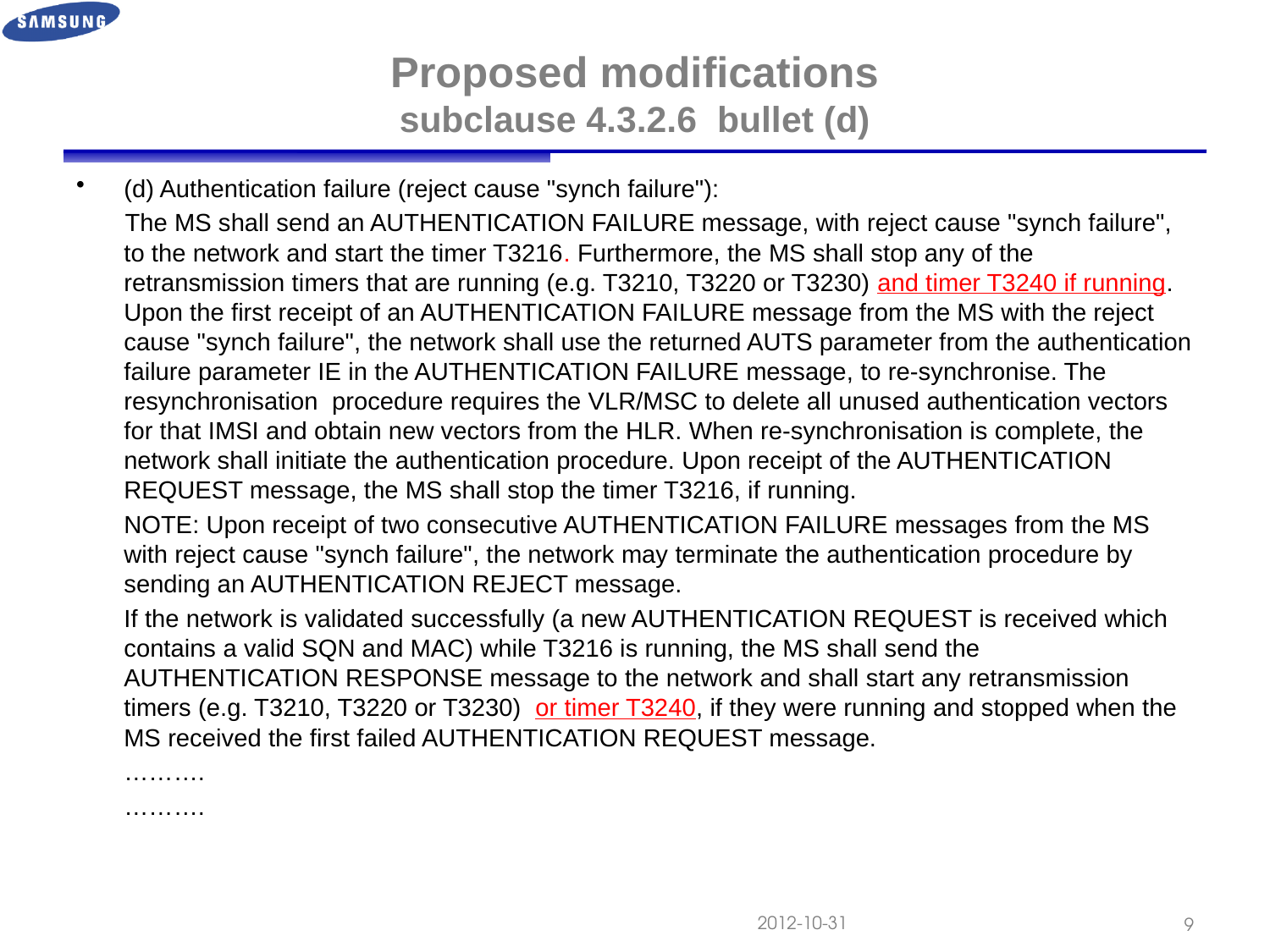

# Proposed modifications subclause 4.3.2.6  bullet (d)
(d) Authentication failure (reject cause "synch failure"):
       The MS shall send an AUTHENTICATION FAILURE message, with reject cause "synch failure", to the network and start the timer T3216. Furthermore, the MS shall stop any of the retransmission timers that are running (e.g. T3210, T3220 or T3230) and timer T3240 if running. Upon the first receipt of an AUTHENTICATION FAILURE message from the MS with the reject cause "synch failure", the network shall use the returned AUTS parameter from the authentication failure parameter IE in the AUTHENTICATION FAILURE message, to re-synchronise. The resynchronisation  procedure requires the VLR/MSC to delete all unused authentication vectors for that IMSI and obtain new vectors from the HLR. When re-synchronisation is complete, the network shall initiate the authentication procedure. Upon receipt of the AUTHENTICATION REQUEST message, the MS shall stop the timer T3216, if running.
     	NOTE: Upon receipt of two consecutive AUTHENTICATION FAILURE messages from the MS with reject cause "synch failure", the network may terminate the authentication procedure by sending an AUTHENTICATION REJECT message.
	If the network is validated successfully (a new AUTHENTICATION REQUEST is received which contains a valid SQN and MAC) while T3216 is running, the MS shall send the AUTHENTICATION RESPONSE message to the network and shall start any retransmission timers (e.g. T3210, T3220 or T3230)  or timer T3240, if they were running and stopped when the MS received the first failed AUTHENTICATION REQUEST message.
	……….
	……….

2012-10-31
9